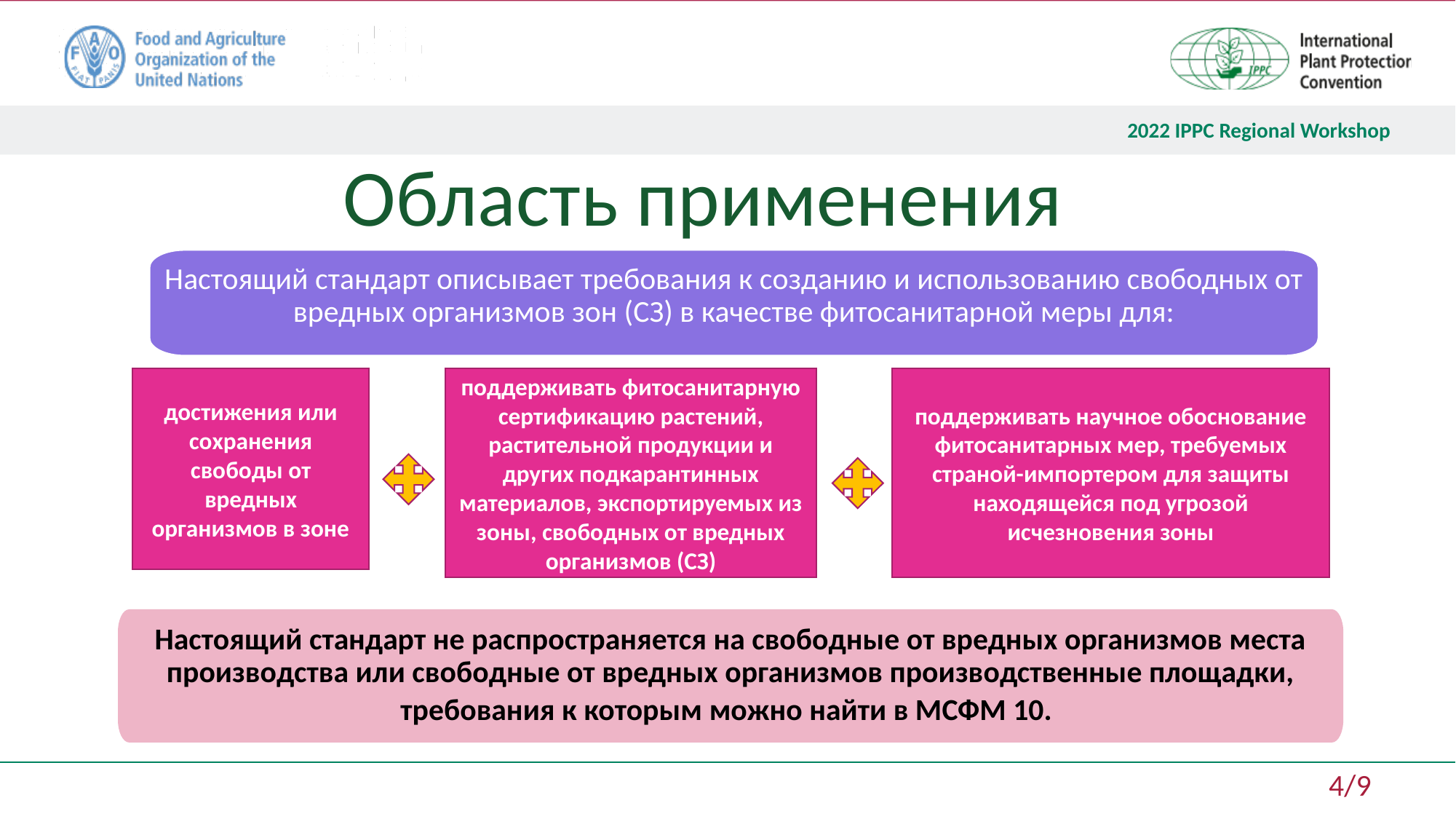

# Область применения
Настоящий стандарт описывает требования к созданию и использованию свободных от вредных организмов зон (СЗ) в качестве фитосанитарной меры для:
достижения или сохранения свободы от вредных организмов в зоне
поддерживать фитосанитарную сертификацию растений, растительной продукции и других подкарантинных материалов, экспортируемых из зоны, свободных от вредных организмов (СЗ)
поддерживать научное обоснование фитосанитарных мер, требуемых страной-импортером для защиты находящейся под угрозой исчезновения зоны

Настоящий стандарт не распространяется на свободные от вредных организмов места производства или свободные от вредных организмов производственные площадки, требования к которым можно найти в МСФМ 10.